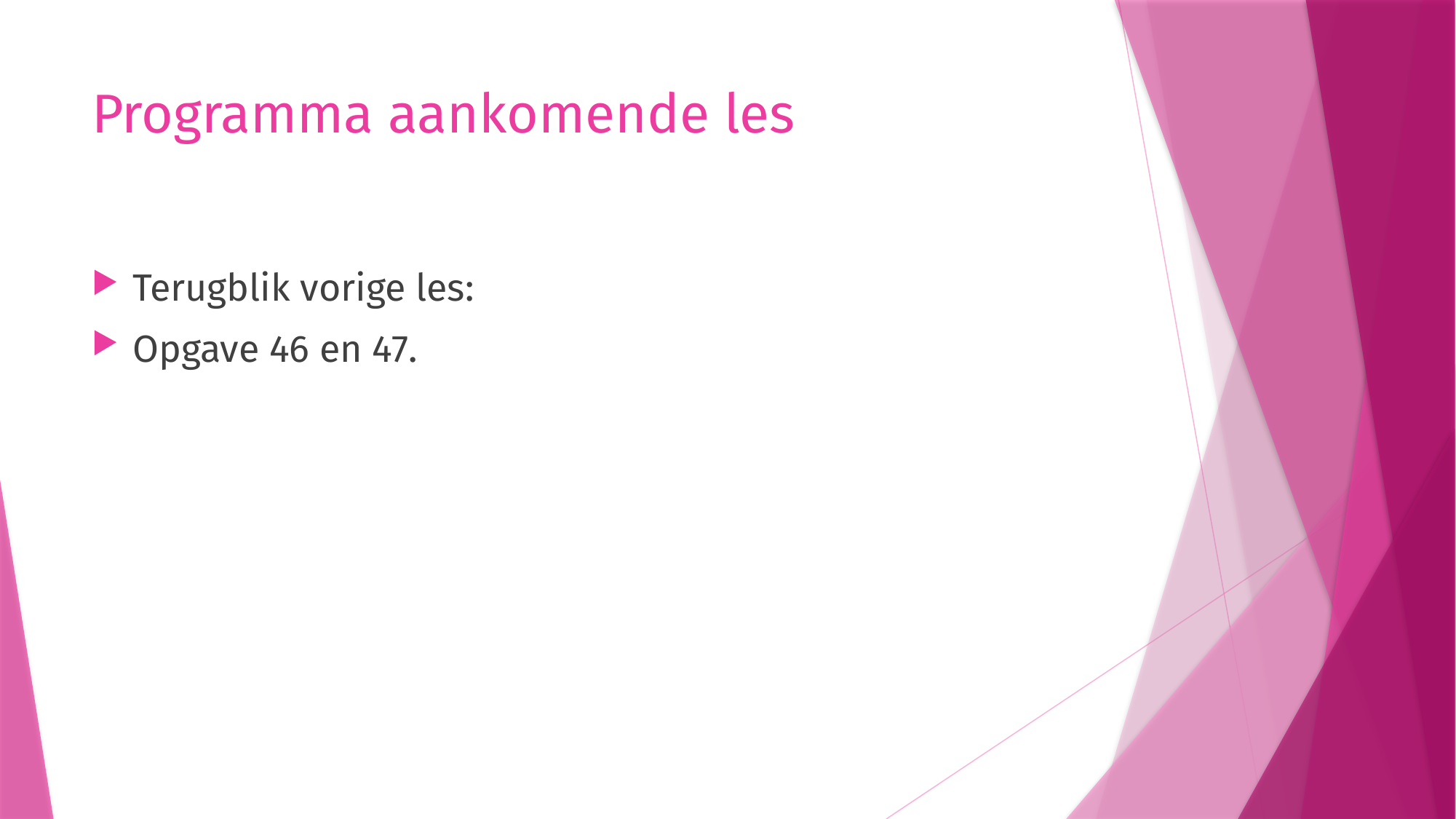

# Programma aankomende les
Terugblik vorige les:
Opgave 46 en 47.